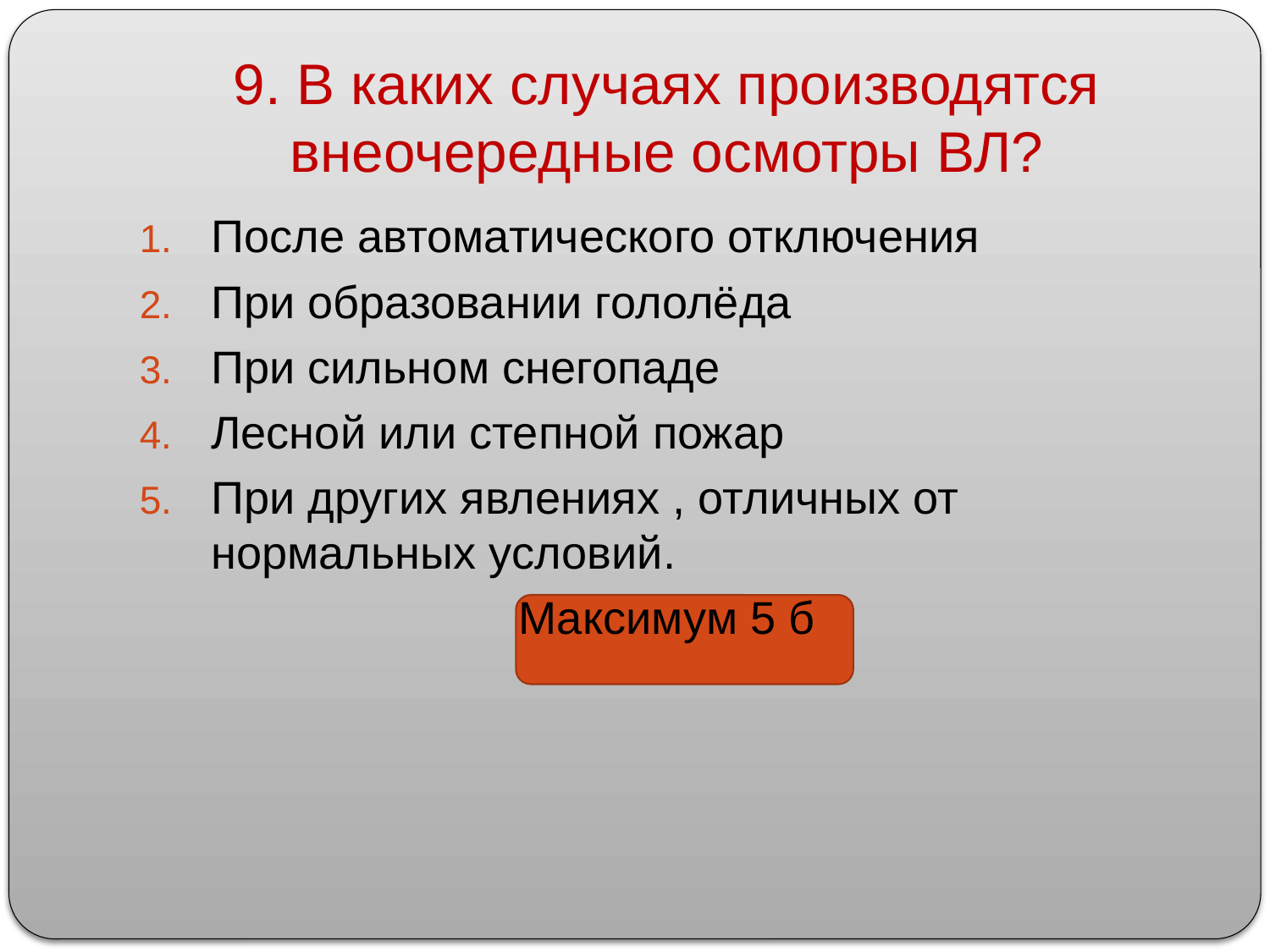

# 9. В каких случаях производятся внеочередные осмотры ВЛ?
После автоматического отключения
При образовании гололёда
При сильном снегопаде
Лесной или степной пожар
При других явлениях , отличных от нормальных условий.
Максимум 5 б